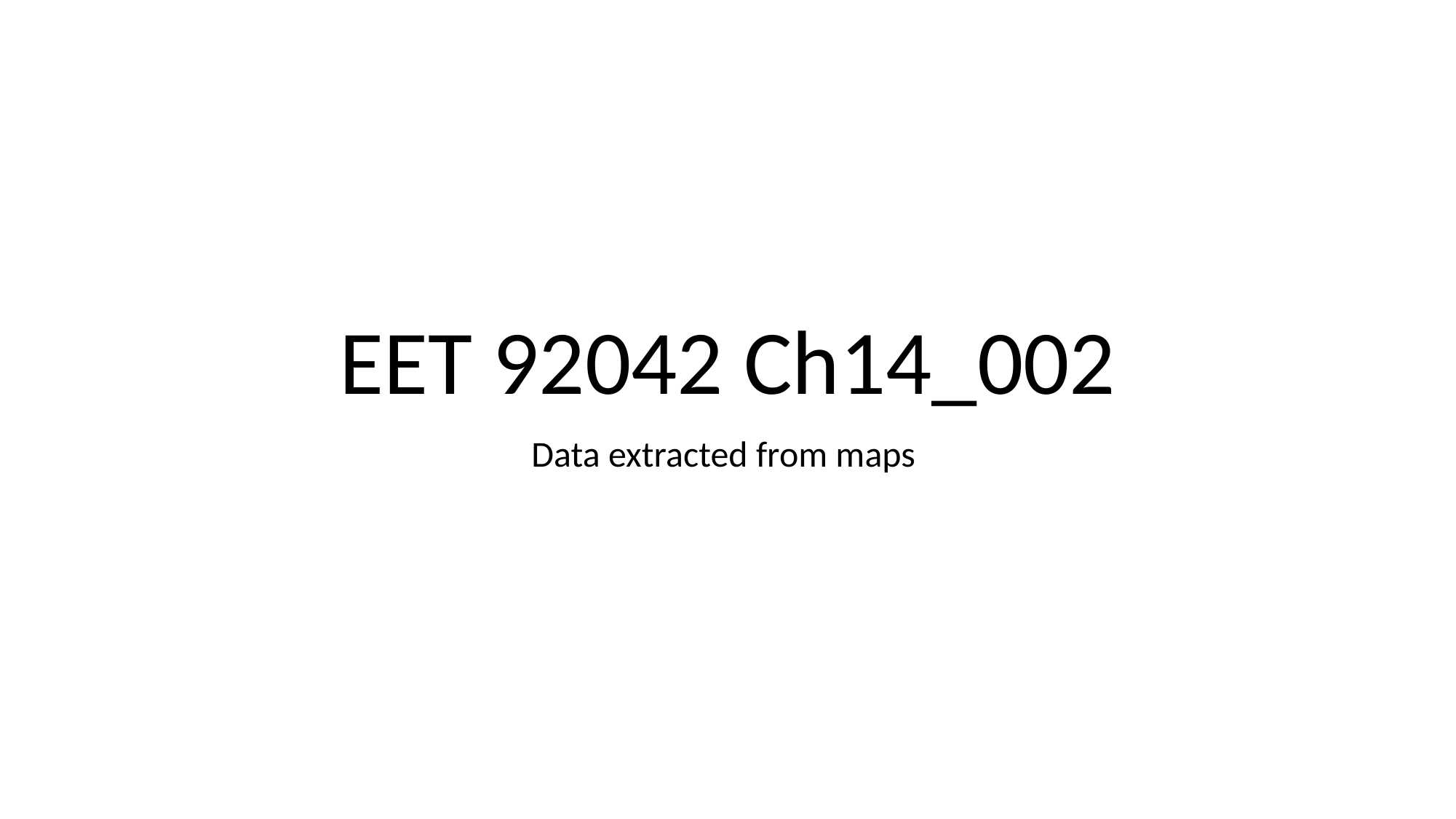

# EET 92042 Ch14_002
Data extracted from maps